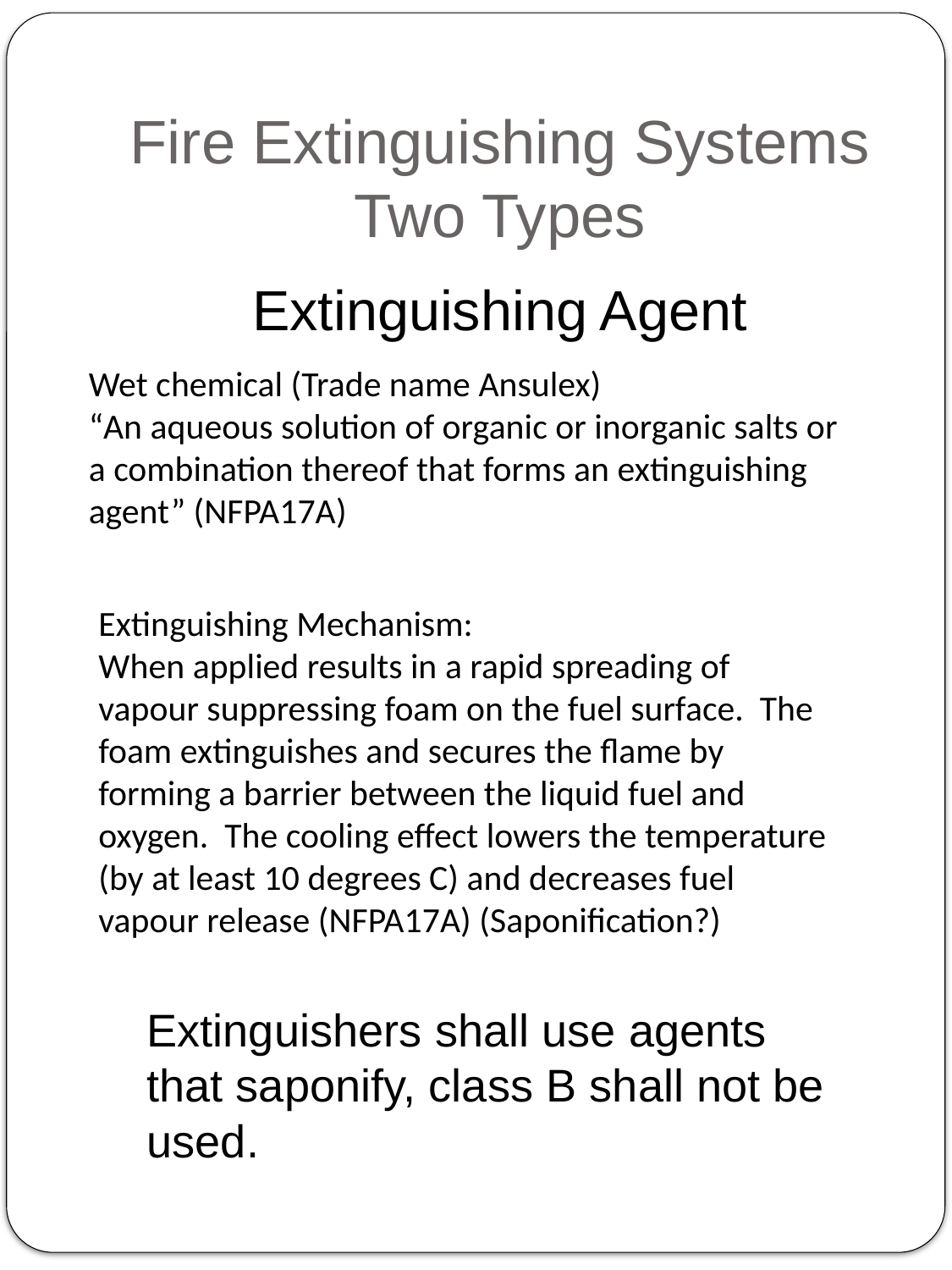

# Fire Extinguishing Systems Two Types
Extinguishing Agent
Wet chemical (Trade name Ansulex)
“An aqueous solution of organic or inorganic salts or a combination thereof that forms an extinguishing agent” (NFPA17A)

Extinguishing Mechanism:
When applied results in a rapid spreading of vapour suppressing foam on the fuel surface.  The foam extinguishes and secures the flame by forming a barrier between the liquid fuel and oxygen.  The cooling effect lowers the temperature (by at least 10 degrees C) and decreases fuel vapour release (NFPA17A) (Saponification?)
	Extinguishers shall use agents that saponify, class B shall not be used.